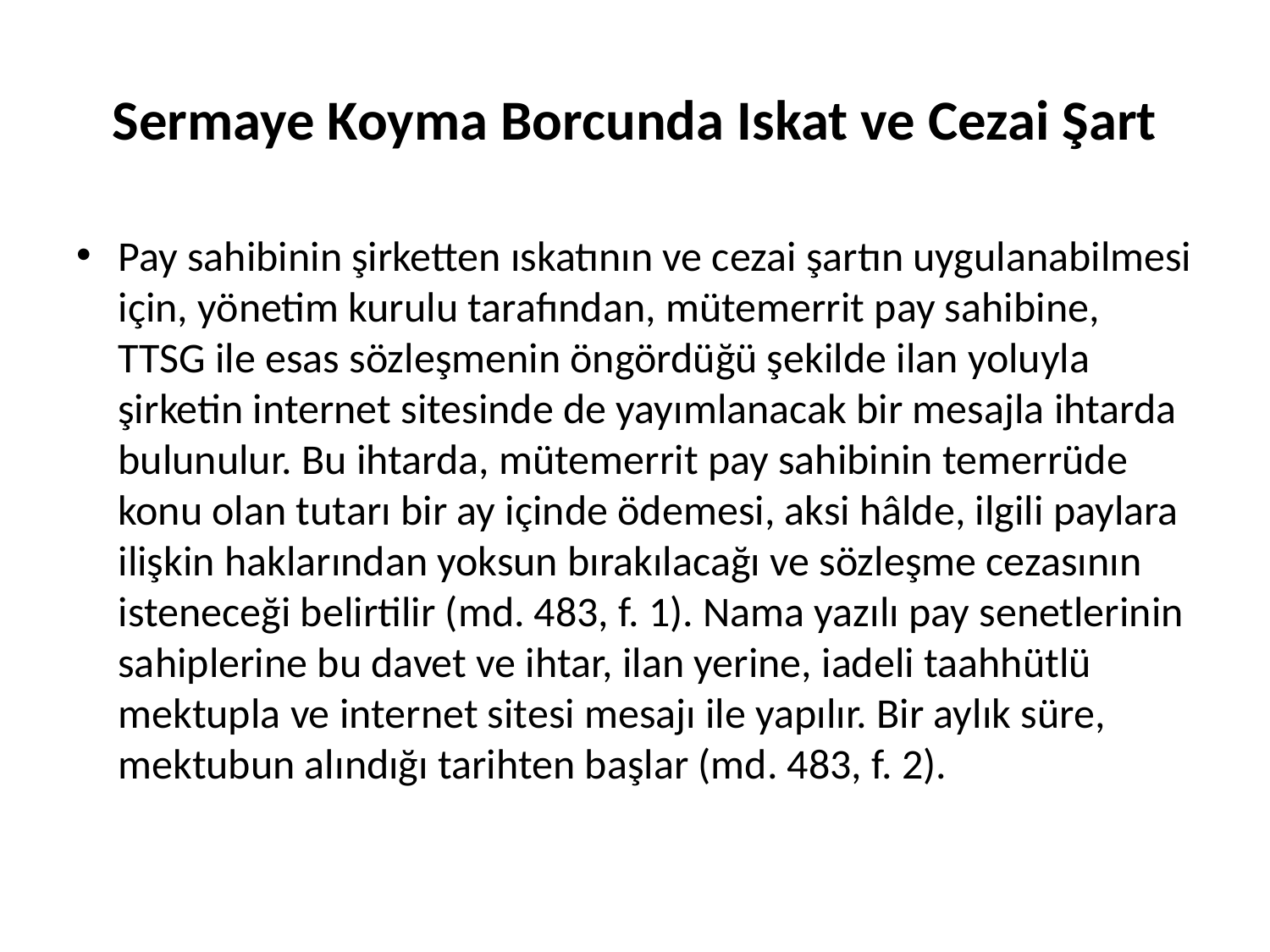

# Sermaye Koyma Borcunda Iskat ve Cezai Şart
Pay sahibinin şirketten ıskatının ve cezai şartın uygulanabilmesi için, yönetim kurulu tarafından, mütemerrit pay sahibine, TTSG ile esas sözleşmenin öngördüğü şekilde ilan yoluyla şirketin internet sitesinde de yayımlanacak bir mesajla ihtarda bulunulur. Bu ihtarda, mütemerrit pay sahibinin temerrüde konu olan tutarı bir ay içinde ödemesi, aksi hâlde, ilgili paylara ilişkin haklarından yoksun bırakılacağı ve sözleşme cezasının isteneceği belirtilir (md. 483, f. 1). Nama yazılı pay senetlerinin sahiplerine bu davet ve ihtar, ilan yerine, iadeli taahhütlü mektupla ve internet sitesi mesajı ile yapılır. Bir aylık süre, mektubun alındığı tarihten başlar (md. 483, f. 2).